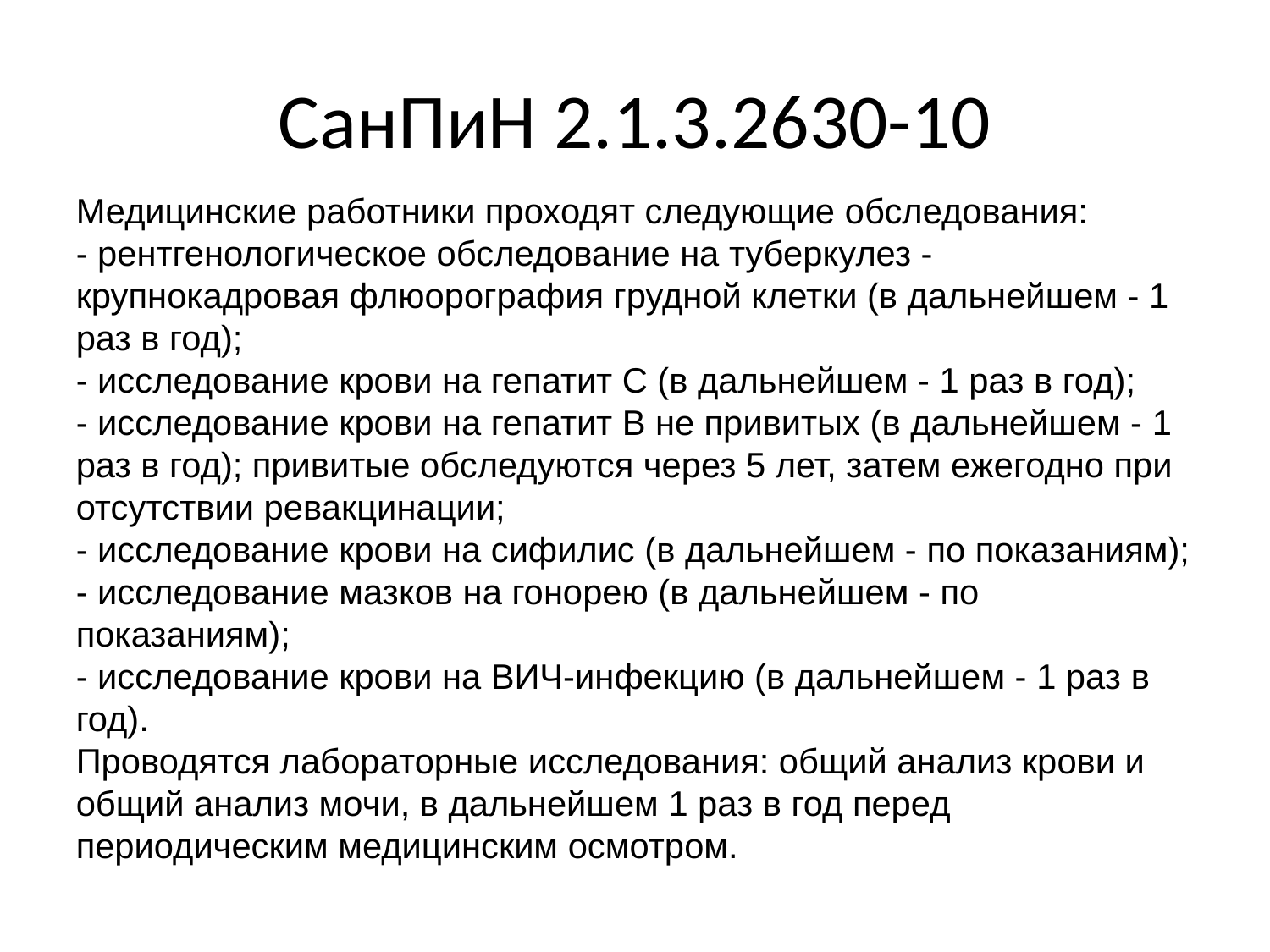

СанПиН 2.1.3.2630-10
Медицинские работники проходят следующие обследования:
- рентгенологическое обследование на туберкулез - крупнокадровая флюорография грудной клетки (в дальнейшем - 1 раз в год);
- исследование крови на гепатит C (в дальнейшем - 1 раз в год);
- исследование крови на гепатит B не привитых (в дальнейшем - 1 раз в год); привитые обследуются через 5 лет, затем ежегодно при отсутствии ревакцинации;
- исследование крови на сифилис (в дальнейшем - по показаниям);
- исследование мазков на гонорею (в дальнейшем - по показаниям);
- исследование крови на ВИЧ-инфекцию (в дальнейшем - 1 раз в год).
Проводятся лабораторные исследования: общий анализ крови и общий анализ мочи, в дальнейшем 1 раз в год перед периодическим медицинским осмотром.